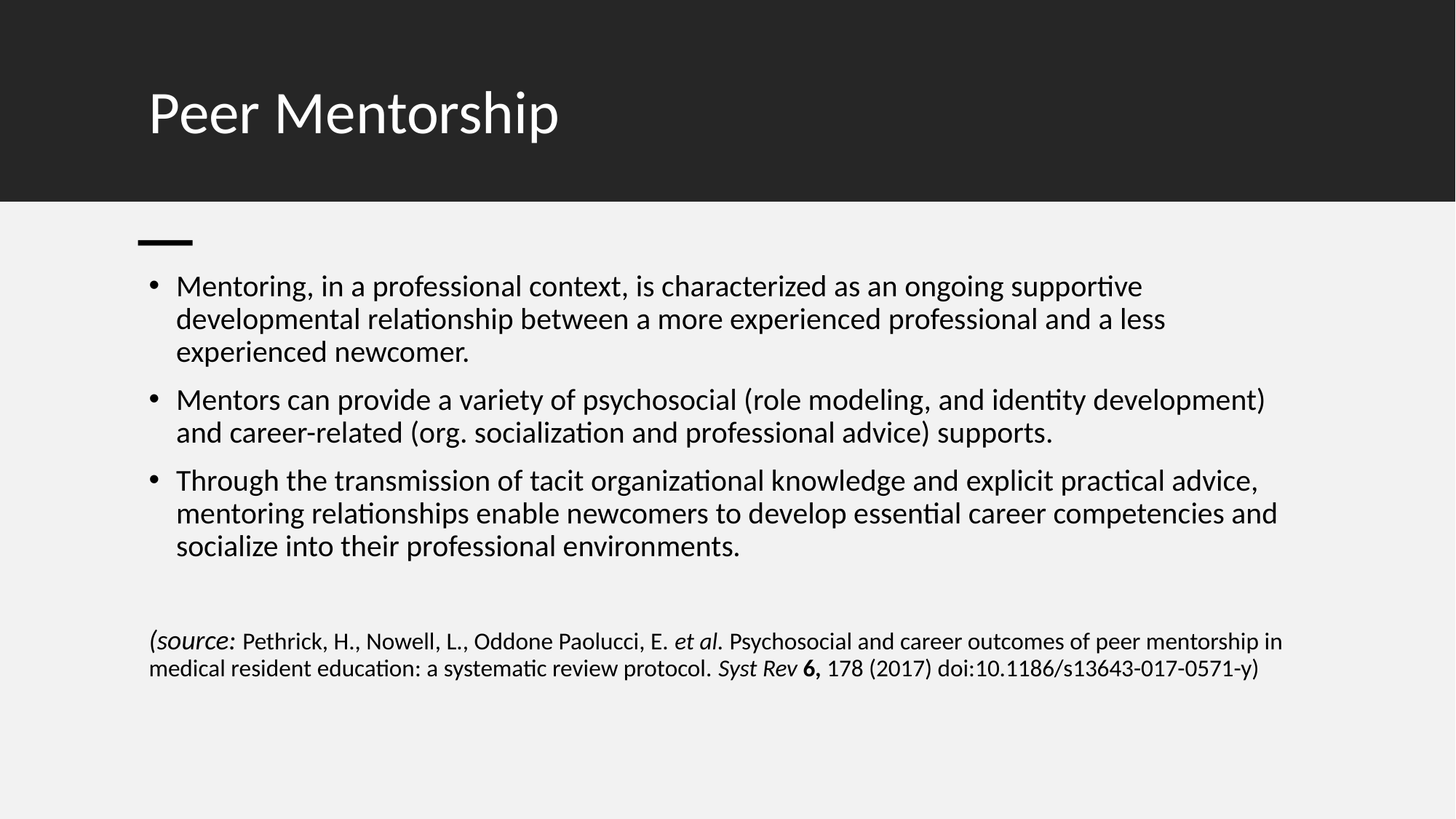

# Peer Mentorship

Mentoring, in a professional context, is characterized as an ongoing supportive developmental relationship between a more experienced professional and a less experienced newcomer.
Mentors can provide a variety of psychosocial (role modeling, and identity development) and career-related (org. socialization and professional advice) supports.
Through the transmission of tacit organizational knowledge and explicit practical advice, mentoring relationships enable newcomers to develop essential career competencies and socialize into their professional environments.

(source: Pethrick, H., Nowell, L., Oddone Paolucci, E. et al. Psychosocial and career outcomes of peer mentorship in medical resident education: a systematic review protocol. Syst Rev 6, 178 (2017) doi:10.1186/s13643-017-0571-y)
Shin Freedman  May 27, 2021